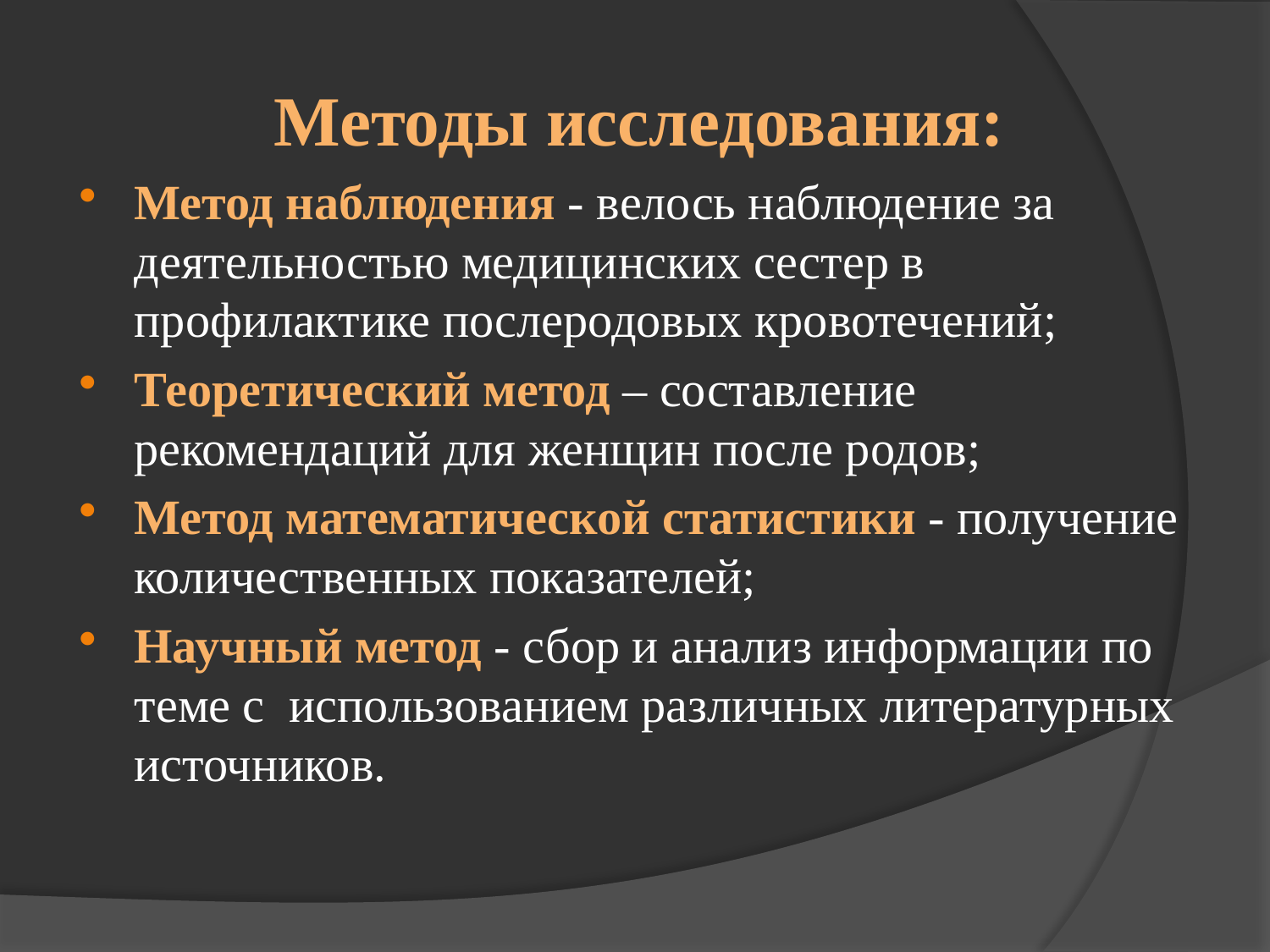

Методы исследования:
Метод наблюдения - велось наблюдение за деятельностью медицинских сестер в профилактике послеродовых кровотечений;
Теоретический метод – составление рекомендаций для женщин после родов;
Метод математической статистики - получение количественных показателей;
Научный метод - сбор и анализ информации по теме с  использованием различных литературных источников.